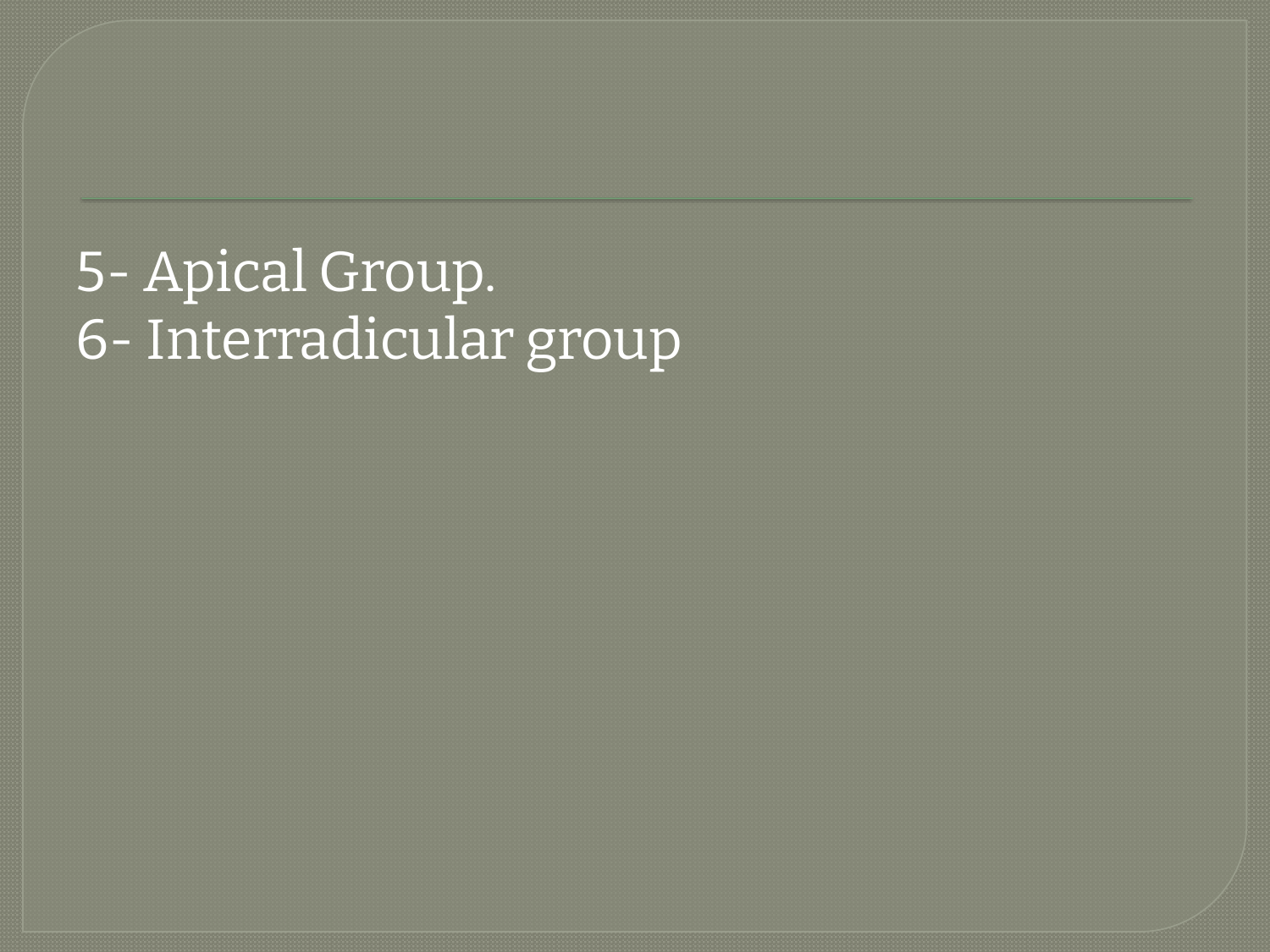

#
5- Apical Group.
6- Interradicular group